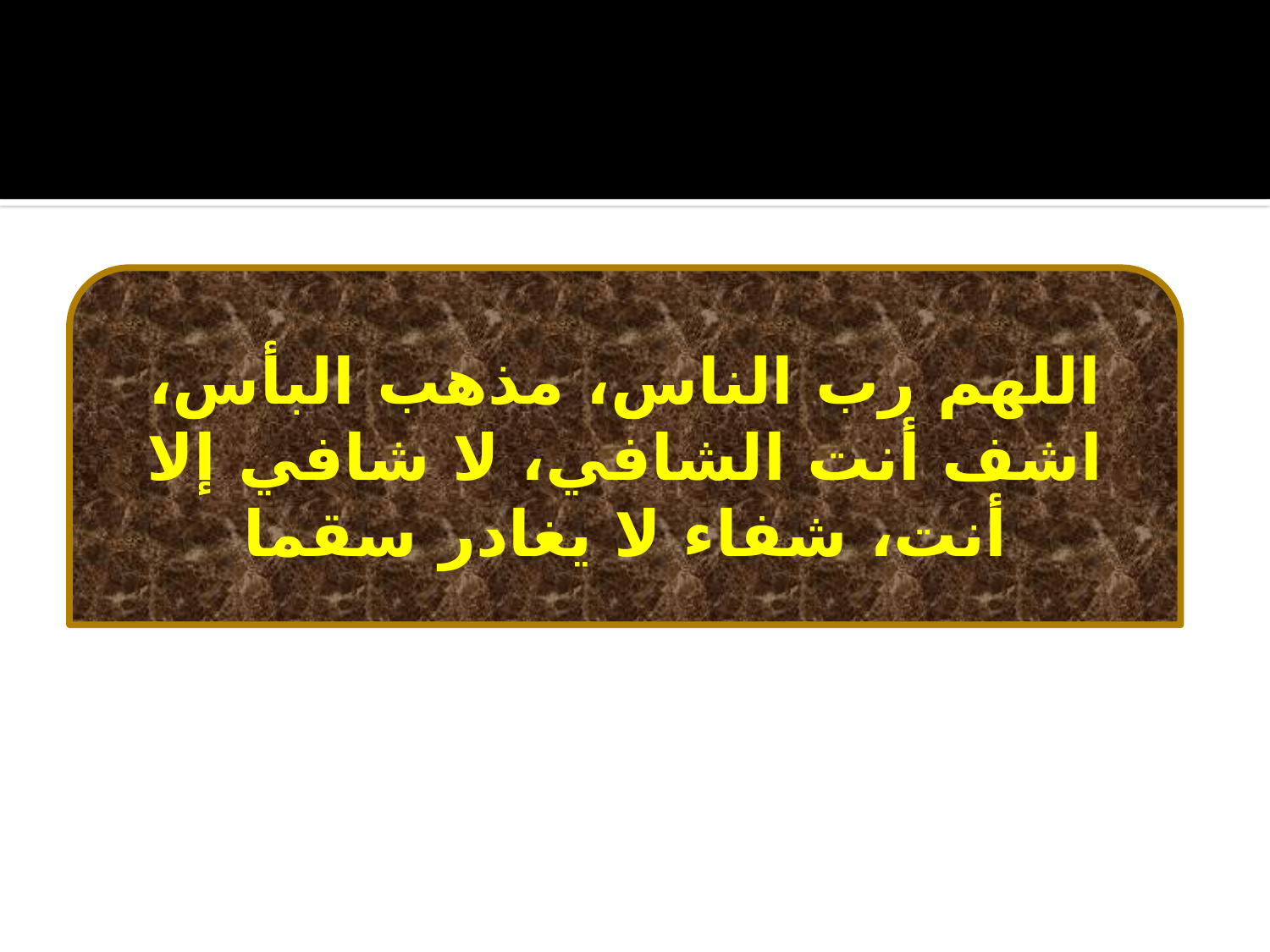

اللهم رب الناس، مذهب البأس، اشف أنت الشافي، لا شافي إلا أنت، شفاء لا يغادر سقما